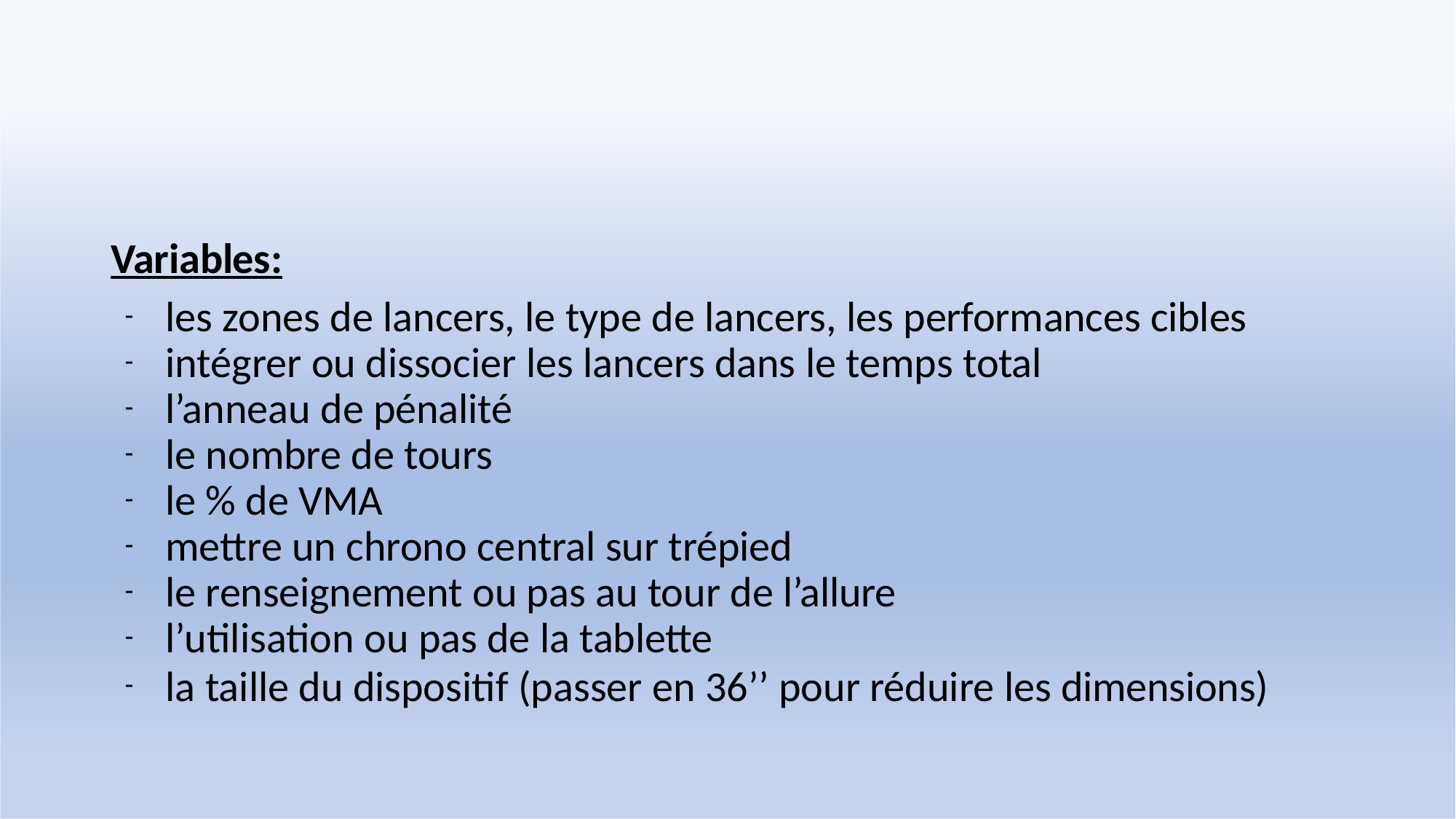

Variables:
les zones de lancers, le type de lancers, les performances cibles
intégrer ou dissocier les lancers dans le temps total
l’anneau de pénalité
le nombre de tours
le % de VMA
mettre un chrono central sur trépied
le renseignement ou pas au tour de l’allure
l’utilisation ou pas de la tablette
la taille du dispositif (passer en 36’’ pour réduire les dimensions)